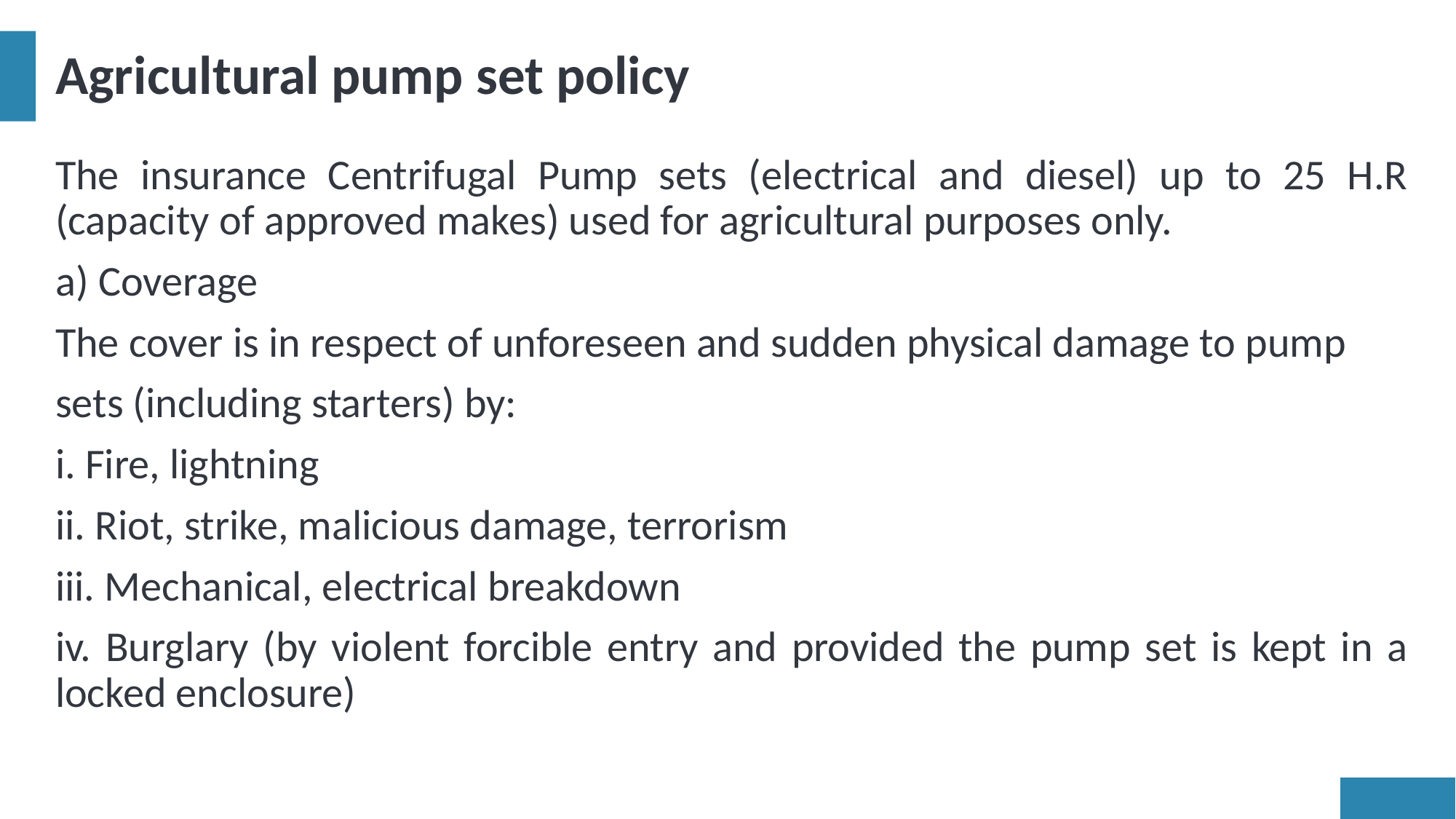

# Agricultural pump set policy
The insurance Centrifugal Pump sets (electrical and diesel) up to 25 H.R (capacity of approved makes) used for agricultural purposes only.
a) Coverage
The cover is in respect of unforeseen and sudden physical damage to pump
sets (including starters) by:
i. Fire, lightning
ii. Riot, strike, malicious damage, terrorism
iii. Mechanical, electrical breakdown
iv. Burglary (by violent forcible entry and provided the pump set is kept in a locked enclosure)